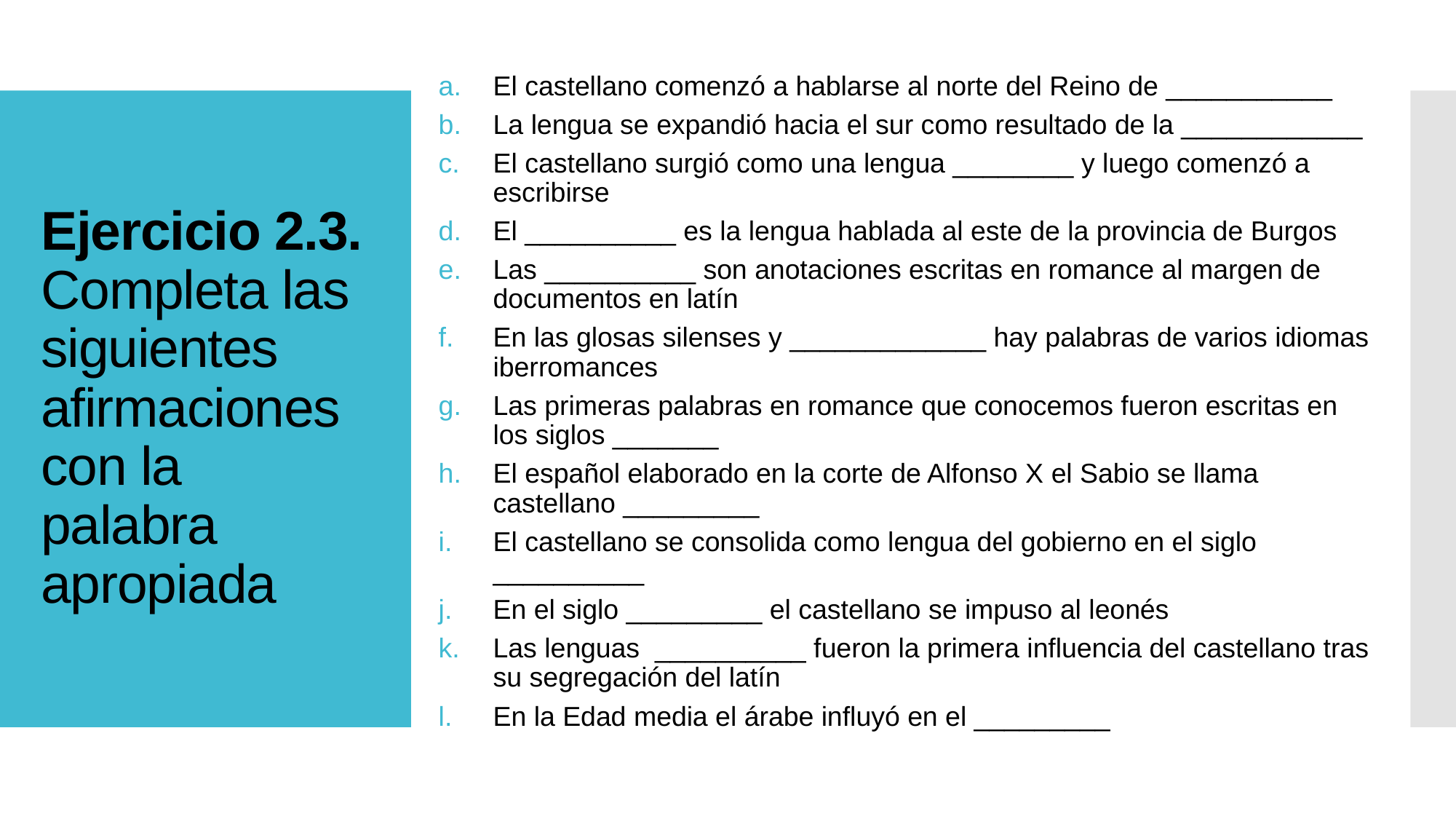

El castellano comenzó a hablarse al norte del Reino de ___________
La lengua se expandió hacia el sur como resultado de la ____________
El castellano surgió como una lengua ________ y luego comenzó a escribirse
El __________ es la lengua hablada al este de la provincia de Burgos
Las __________ son anotaciones escritas en romance al margen de documentos en latín
En las glosas silenses y _____________ hay palabras de varios idiomas iberromances
Las primeras palabras en romance que conocemos fueron escritas en los siglos _______
El español elaborado en la corte de Alfonso X el Sabio se llama castellano _________
El castellano se consolida como lengua del gobierno en el siglo __________
En el siglo _________ el castellano se impuso al leonés
Las lenguas  __________ fueron la primera influencia del castellano tras su segregación del latín
En la Edad media el árabe influyó en el _________

# Ejercicio 2.3. Completa las siguientes afirmaciones con la palabra apropiada